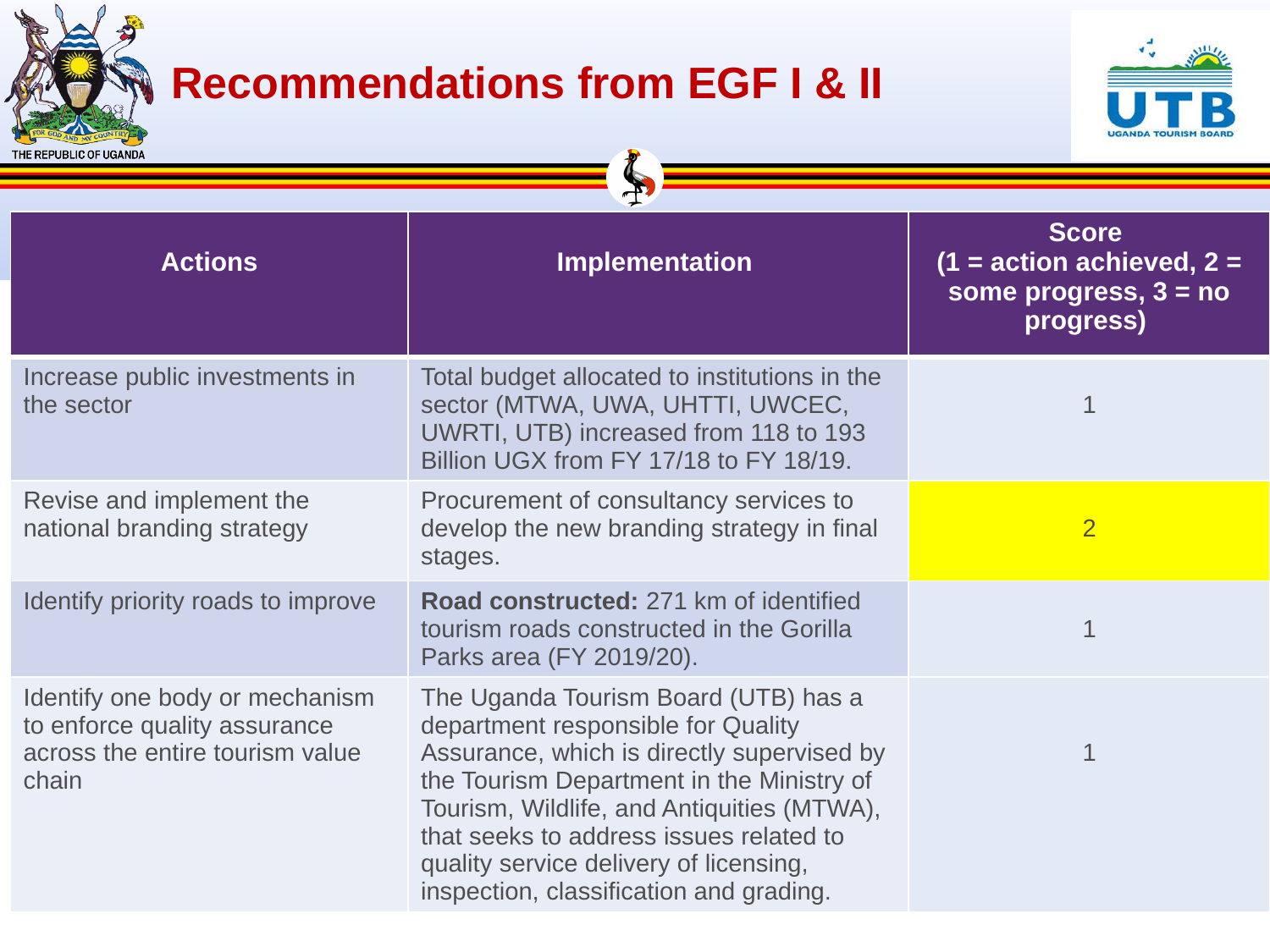

# Recommendations from EGF I & II
| Actions | Implementation | Score (1 = action achieved, 2 = some progress, 3 = no progress) |
| --- | --- | --- |
| Increase public investments in the sector | Total budget allocated to institutions in the sector (MTWA, UWA, UHTTI, UWCEC, UWRTI, UTB) increased from 118 to 193 Billion UGX from FY 17/18 to FY 18/19. | 1 |
| Revise and implement the national branding strategy | Procurement of consultancy services to develop the new branding strategy in final stages. | 2 |
| Identify priority roads to improve | Road constructed: 271 km of identified tourism roads constructed in the Gorilla Parks area (FY 2019/20). | 1 |
| Identify one body or mechanism to enforce quality assurance across the entire tourism value chain | The Uganda Tourism Board (UTB) has a department responsible for Quality Assurance, which is directly supervised by the Tourism Department in the Ministry of Tourism, Wildlife, and Antiquities (MTWA), that seeks to address issues related to quality service delivery of licensing, inspection, classification and grading. | 1 |